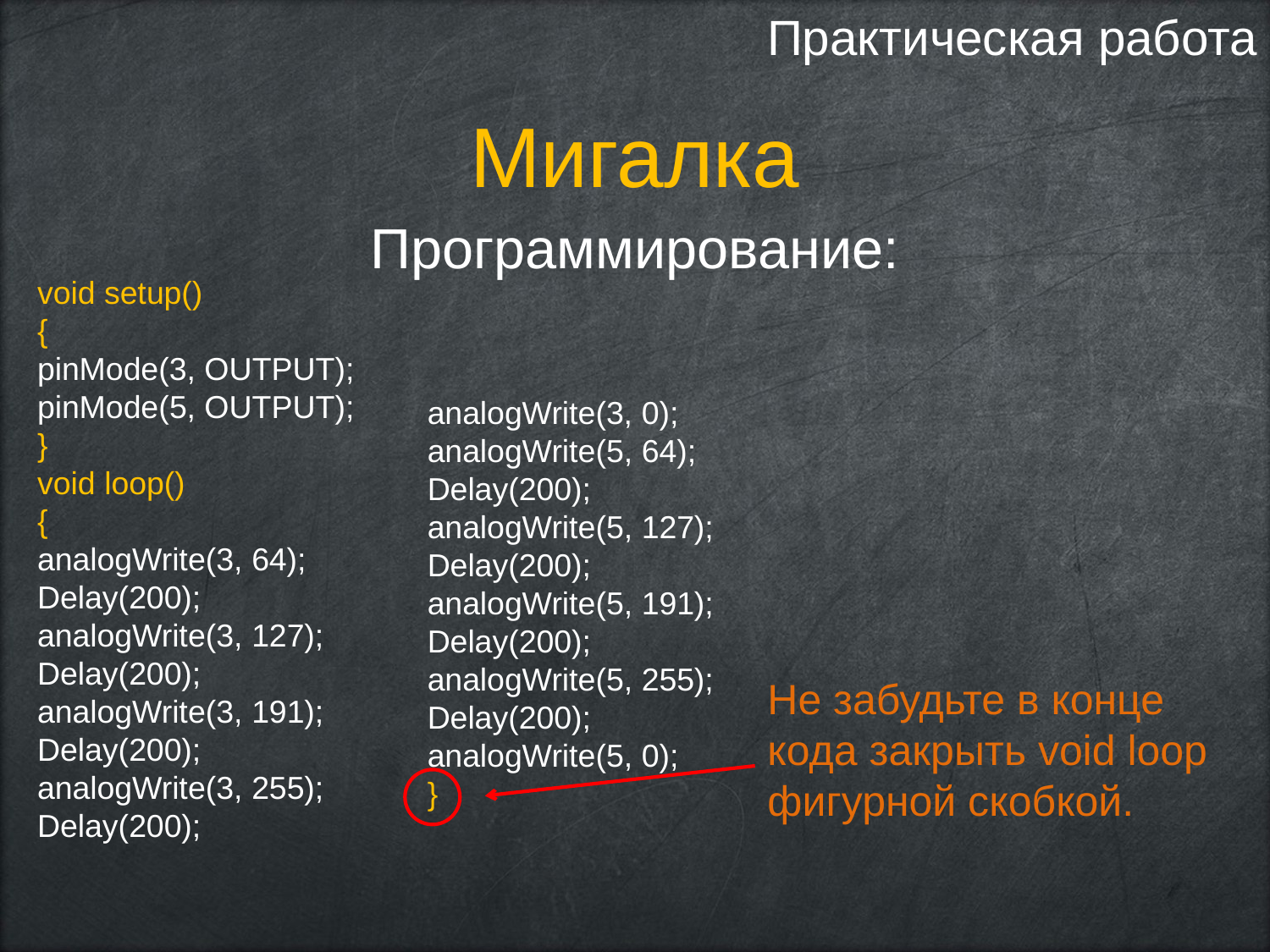

Практическая работа
Мигалка
Программирование:
void setup()
{
pinMode(3, OUTPUT);
pinMode(5, OUTPUT);
}
void loop()
{
analogWrite(3, 64);
Delay(200);
analogWrite(3, 127);
Delay(200);
analogWrite(3, 191);
Delay(200);
analogWrite(3, 255);
Delay(200);

analogWrite(3, 0);
analogWrite(5, 64);
Delay(200);
analogWrite(5, 127);
Delay(200);
analogWrite(5, 191);
Delay(200);
analogWrite(5, 255);
Delay(200);
analogWrite(5, 0);
}
Не забудьте в конце кода закрыть void loop фигурной скобкой.